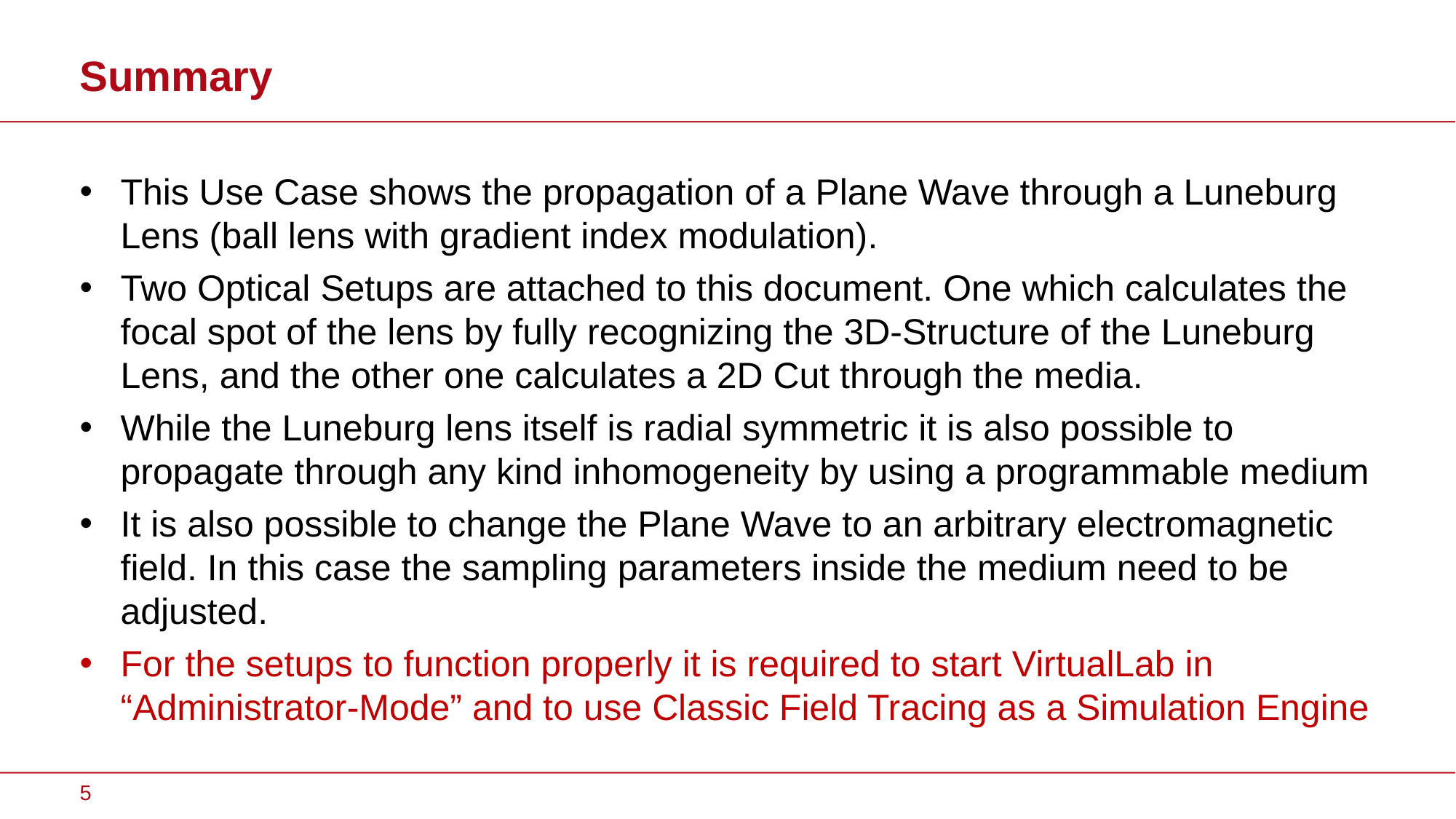

# Summary
This Use Case shows the propagation of a Plane Wave through a Luneburg Lens (ball lens with gradient index modulation).
Two Optical Setups are attached to this document. One which calculates the focal spot of the lens by fully recognizing the 3D-Structure of the Luneburg Lens, and the other one calculates a 2D Cut through the media.
While the Luneburg lens itself is radial symmetric it is also possible to propagate through any kind inhomogeneity by using a programmable medium
It is also possible to change the Plane Wave to an arbitrary electromagnetic field. In this case the sampling parameters inside the medium need to be adjusted.
For the setups to function properly it is required to start VirtualLab in “Administrator-Mode” and to use Classic Field Tracing as a Simulation Engine
5